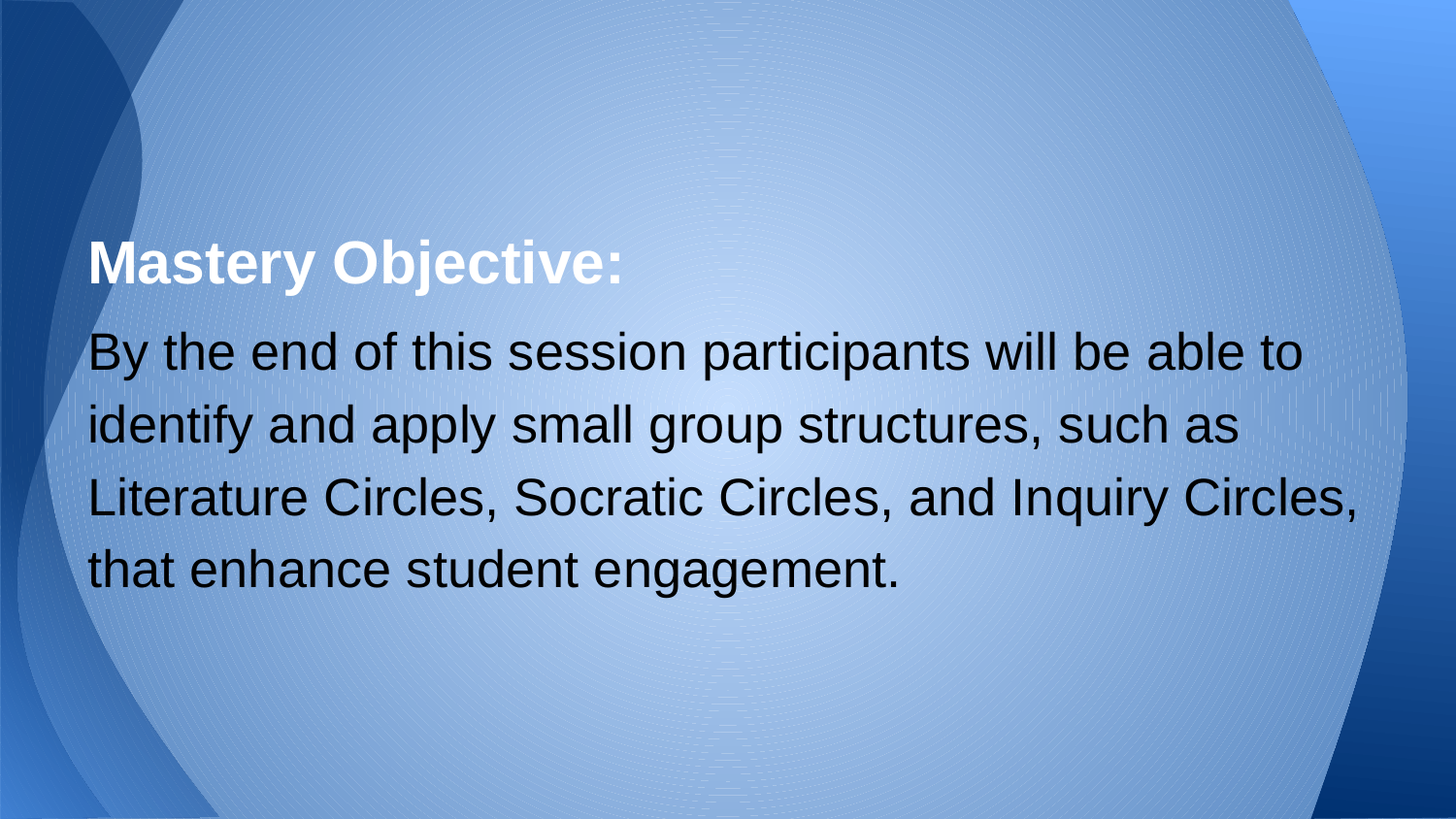

Mastery Objective:
By the end of this session participants will be able to identify and apply small group structures, such as Literature Circles, Socratic Circles, and Inquiry Circles, that enhance student engagement.